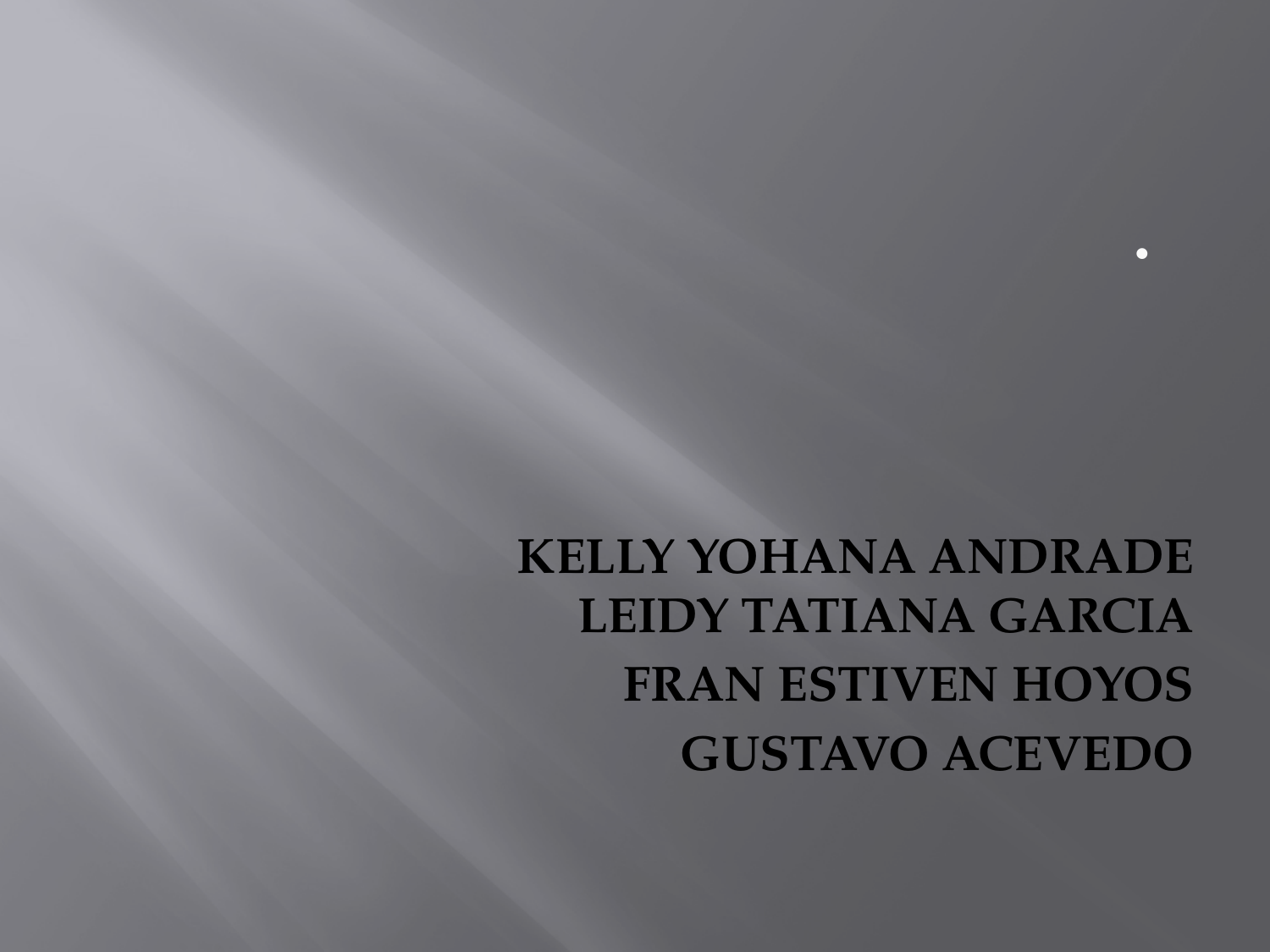

#
KELLY YOHANA ANDRADE
LEIDY TATIANA GARCIA
FRAN ESTIVEN HOYOS
GUSTAVO ACEVEDO